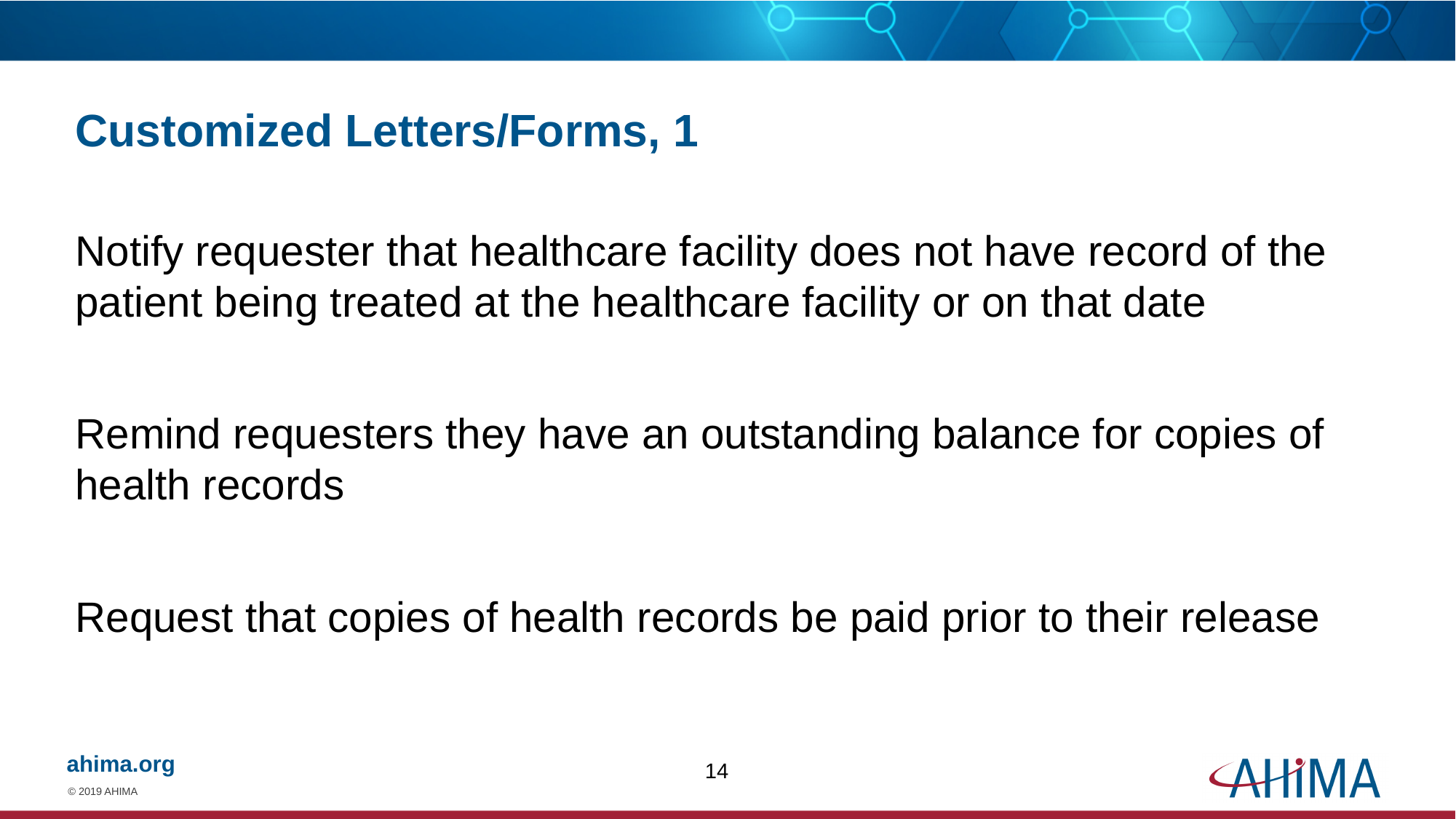

# Customized Letters/Forms, 1
Notify requester that healthcare facility does not have record of the patient being treated at the healthcare facility or on that date

Remind requesters they have an outstanding balance for copies of health records

Request that copies of health records be paid prior to their release